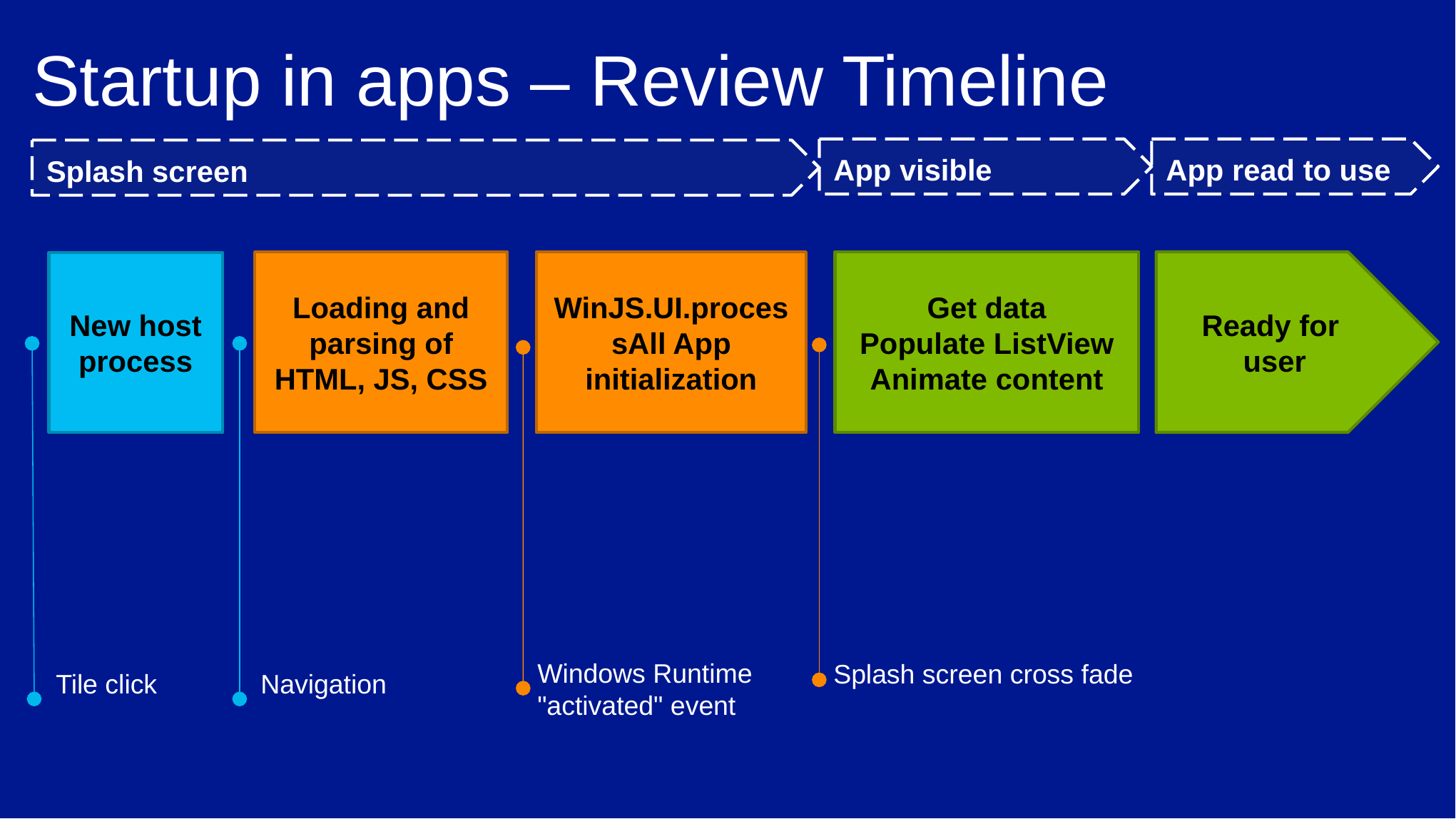

# Startup in apps – Review Timeline
App visible
App read to use
Splash screen
Ready for
user
Get data
Populate ListView Animate content
Loading and parsing of
HTML, JS, CSS
WinJS.UI.processAll App initialization
New host
process
Windows Runtime
"activated" event
Splash screen cross fade
Navigation
 Tile click